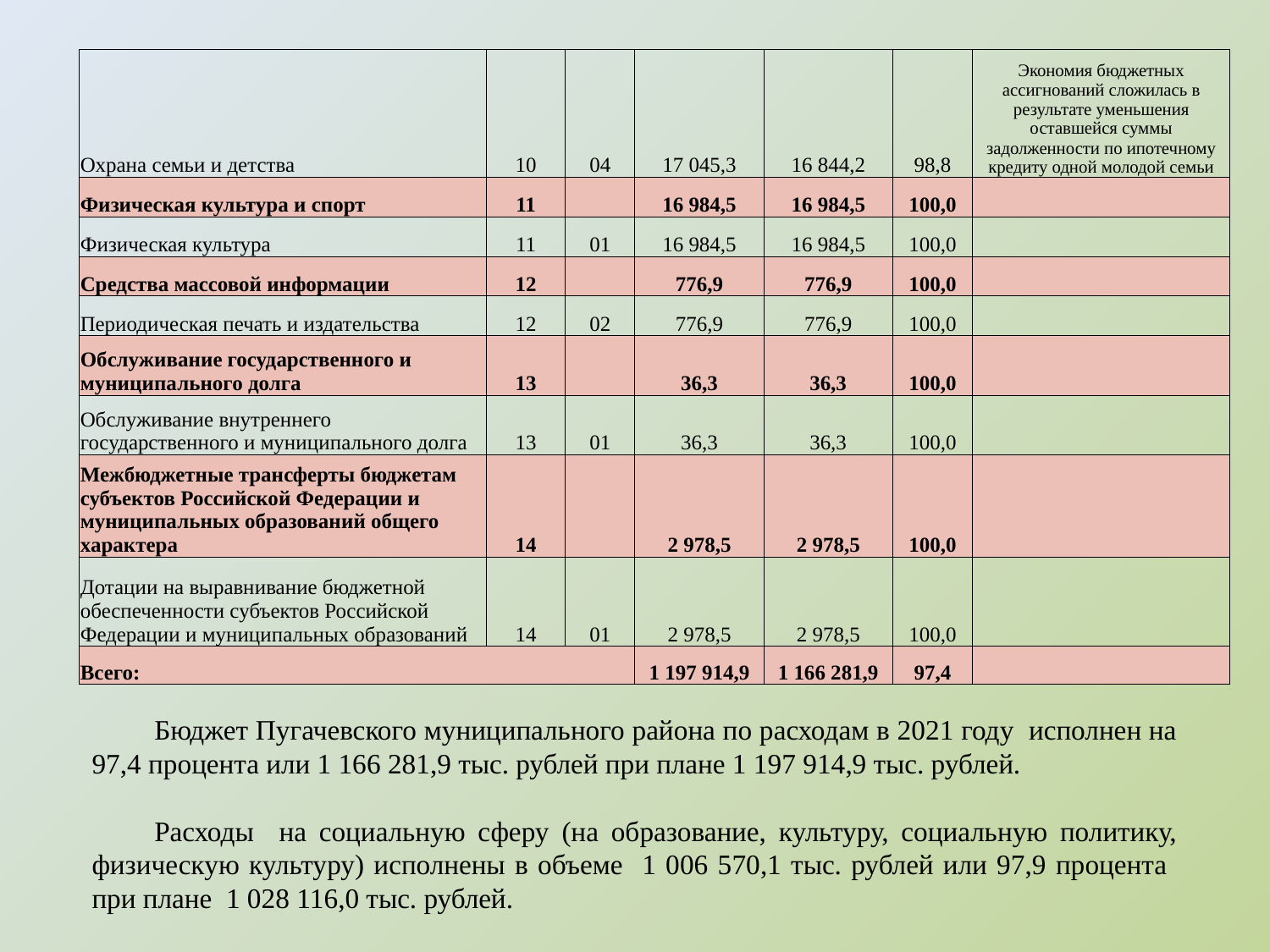

| Охрана семьи и детства | 10 | 04 | 17 045,3 | 16 844,2 | 98,8 | Экономия бюджетных ассигнований сложилась в результате уменьшения оставшейся суммы задолженности по ипотечному кредиту одной молодой семьи |
| --- | --- | --- | --- | --- | --- | --- |
| Физическая культура и спорт | 11 |  | 16 984,5 | 16 984,5 | 100,0 |  |
| Физическая культура | 11 | 01 | 16 984,5 | 16 984,5 | 100,0 |  |
| Средства массовой информации | 12 |  | 776,9 | 776,9 | 100,0 |  |
| Периодическая печать и издательства | 12 | 02 | 776,9 | 776,9 | 100,0 |  |
| Обслуживание государственного и муниципального долга | 13 |  | 36,3 | 36,3 | 100,0 |  |
| Обслуживание внутреннего государственного и муниципального долга | 13 | 01 | 36,3 | 36,3 | 100,0 |  |
| Межбюджетные трансферты бюджетам субъектов Российской Федерации и муниципальных образований общего характера | 14 |  | 2 978,5 | 2 978,5 | 100,0 |  |
| Дотации на выравнивание бюджетной обеспеченности субъектов Российской Федерации и муниципальных образований | 14 | 01 | 2 978,5 | 2 978,5 | 100,0 |  |
| Всего: |  |  | 1 197 914,9 | 1 166 281,9 | 97,4 |  |
Бюджет Пугачевского муниципального района по расходам в 2021 году  исполнен на 97,4 процента или 1 166 281,9 тыс. рублей при плане 1 197 914,9 тыс. рублей.

Расходы  на социальную сферу (на образование, культуру, социальную политику, физическую культуру) исполнены в объеме  1 006 570,1 тыс. рублей или 97,9 процента  при плане  1 028 116,0 тыс. рублей.